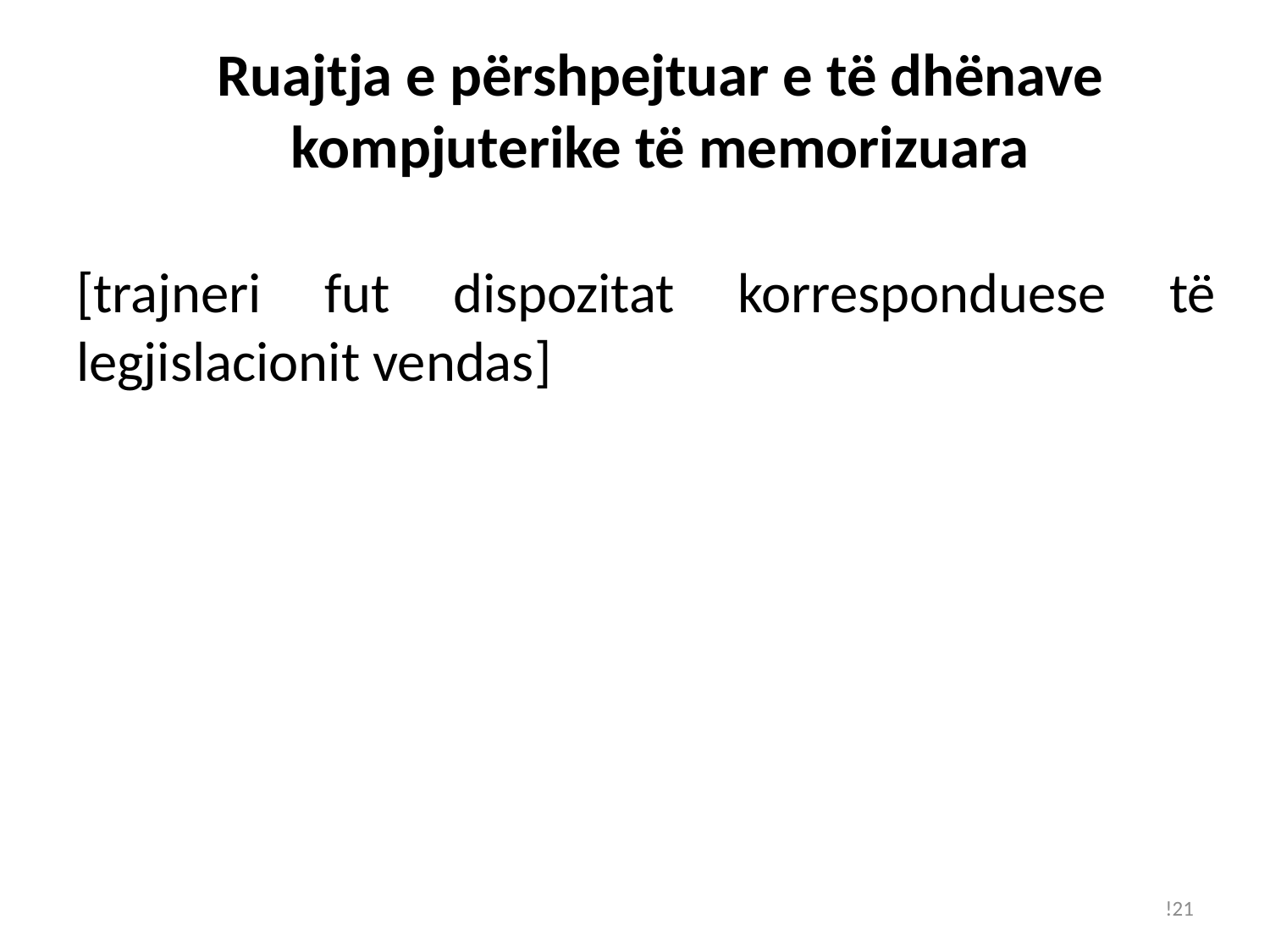

# Ruajtja e përshpejtuar e të dhënave kompjuterike të memorizuara
[trajneri fut dispozitat korresponduese të legjislacionit vendas]
!21